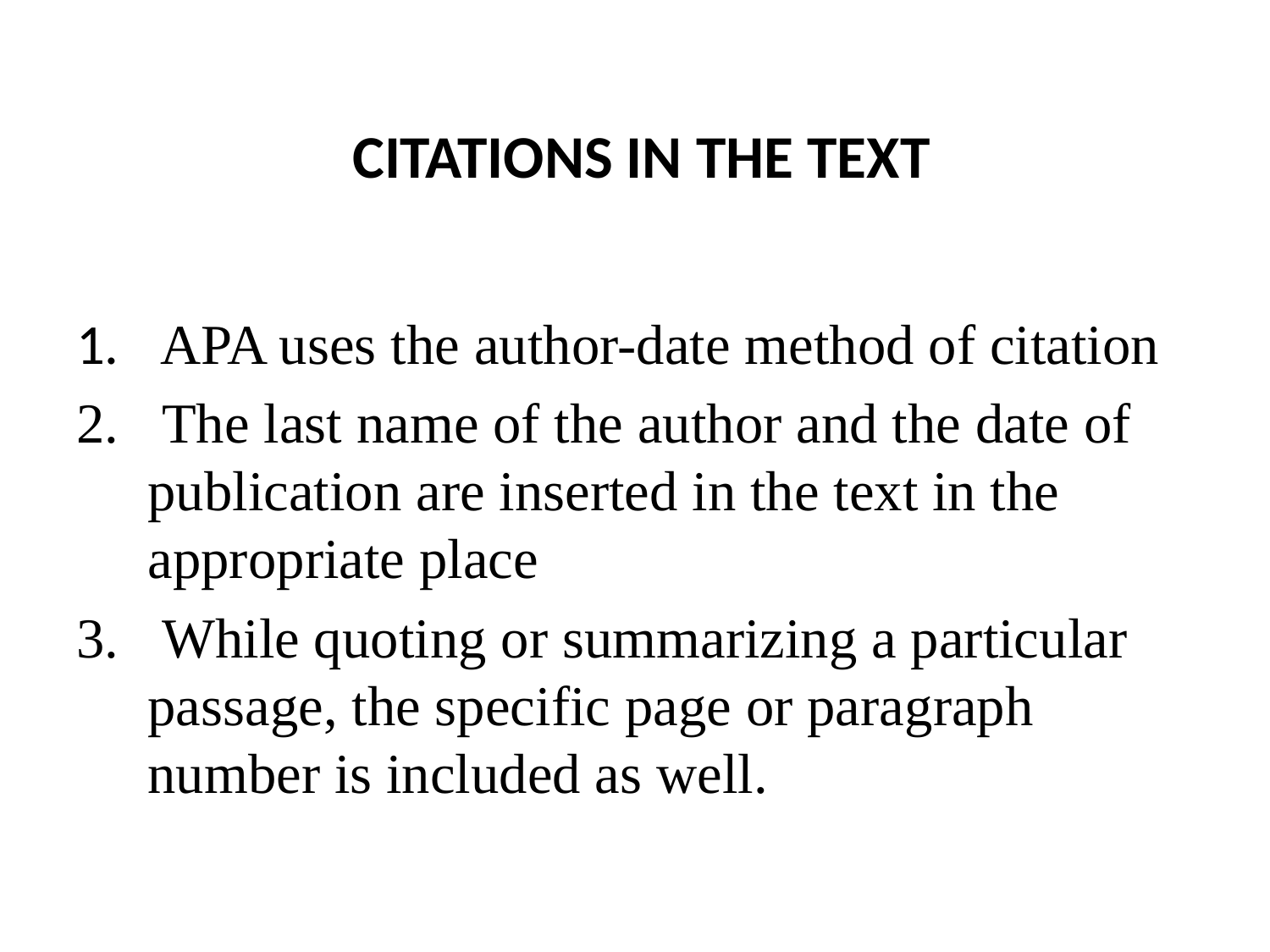

# CITATIONS IN THE TEXT

 APA uses the author-date method of citation
 The last name of the author and the date of publication are inserted in the text in the appropriate place
 While quoting or summarizing a particular passage, the specific page or paragraph number is included as well.